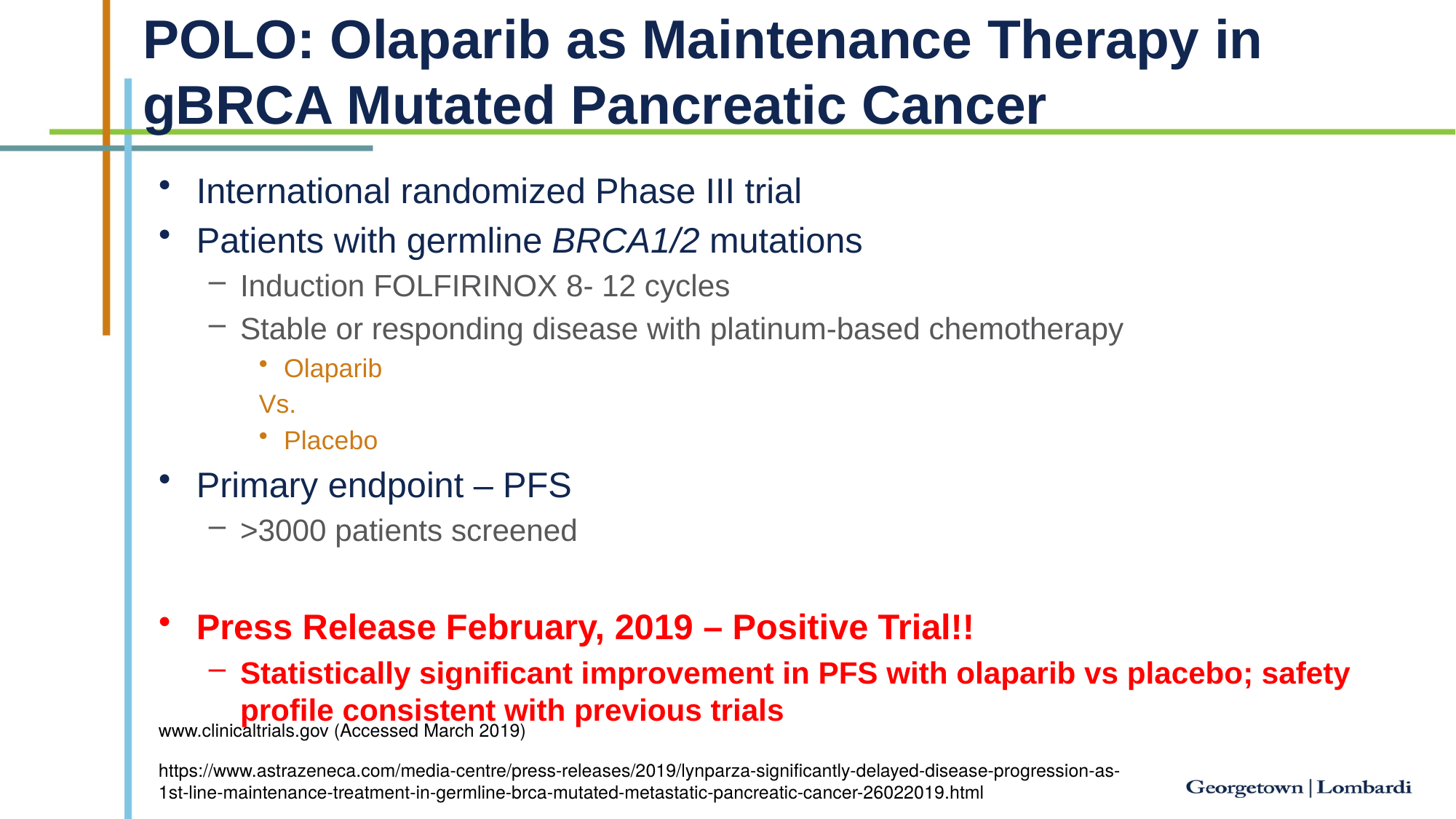

POLO: Olaparib as Maintenance Therapy in gBRCA Mutated Pancreatic Cancer
International randomized Phase III trial
Patients with germline BRCA1/2 mutations
Induction FOLFIRINOX 8- 12 cycles
Stable or responding disease with platinum-based chemotherapy
Olaparib
Vs.
Placebo
Primary endpoint – PFS
>3000 patients screened

Press Release February, 2019 – Positive Trial!!
Statistically significant improvement in PFS with olaparib vs placebo; safety profile consistent with previous trials
www.clinicaltrials.gov (Accessed March 2019)
https://www.astrazeneca.com/media-centre/press-releases/2019/lynparza-significantly-delayed-disease-progression-as-1st-line-maintenance-treatment-in-germline-brca-mutated-metastatic-pancreatic-cancer-26022019.html